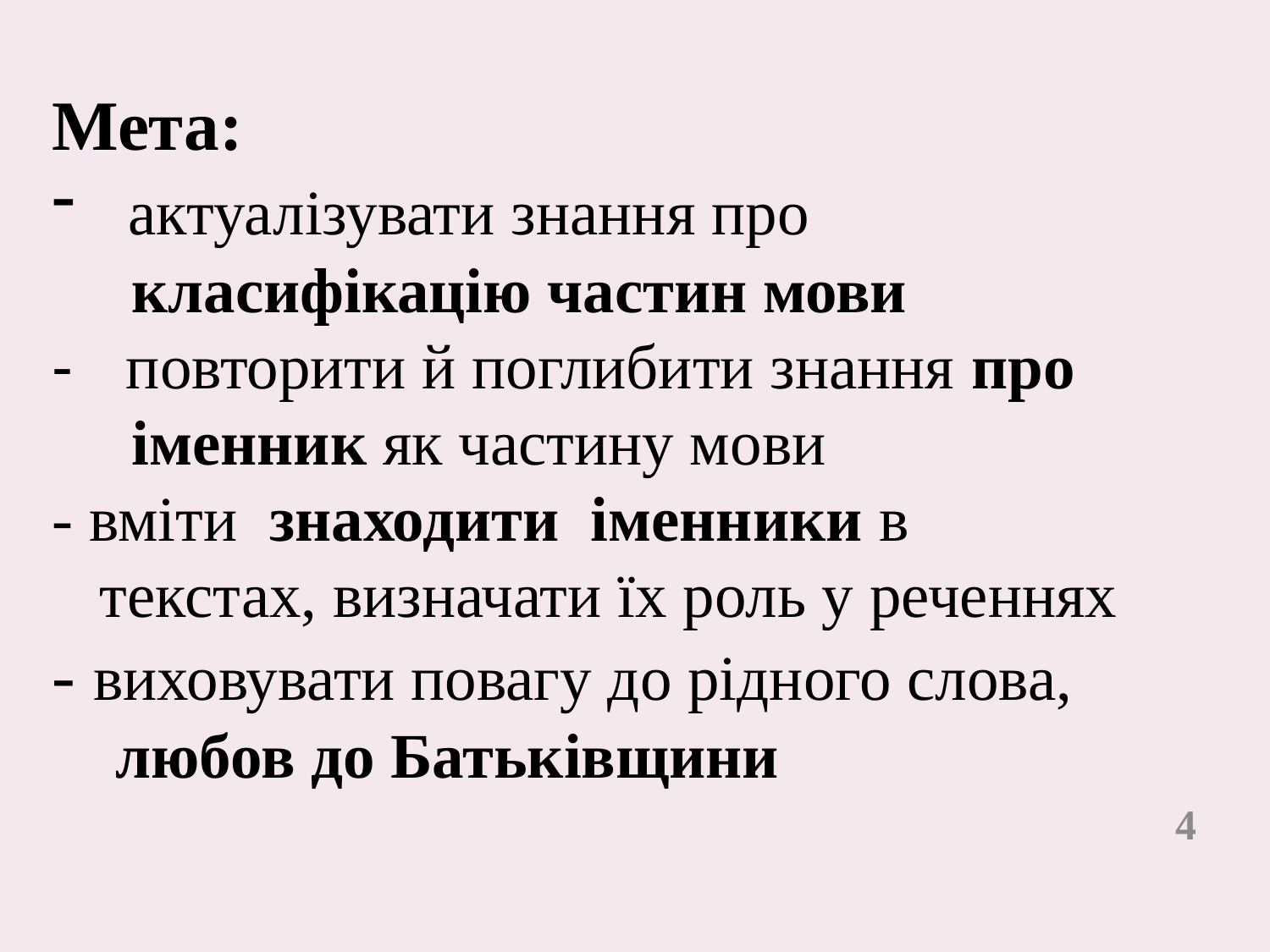

Мета:
   актуалізувати знання про
     класифікацію частин мови
-   повторити й поглибити знання про
     іменник як частину мови
- вміти  знаходити  іменники в
   текстах, визначати їх роль у реченнях
- виховувати повагу до рідного слова,
    любов до Батьківщини

4